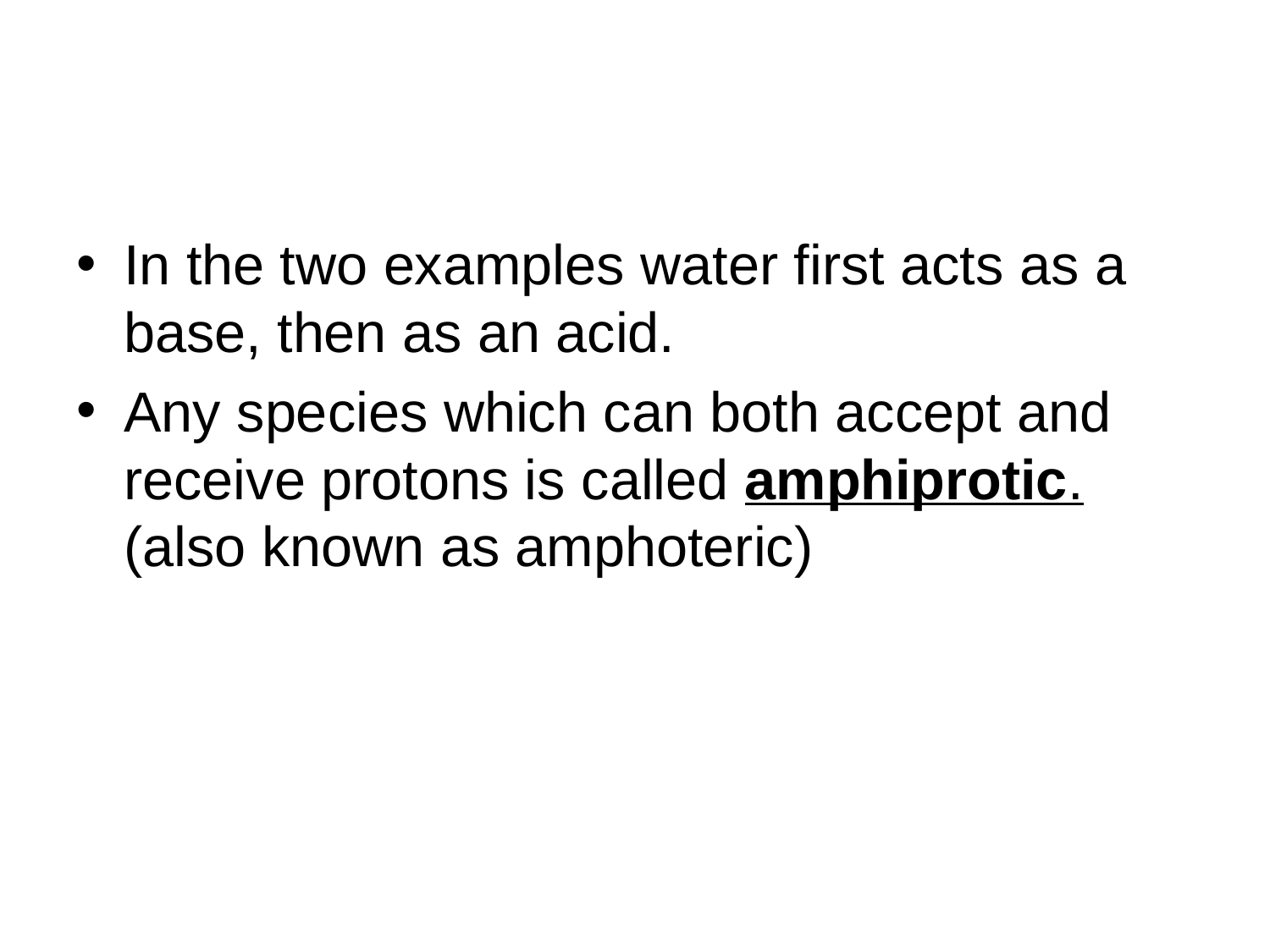

In the two examples water first acts as a base, then as an acid.
Any species which can both accept and receive protons is called amphiprotic. (also known as amphoteric)